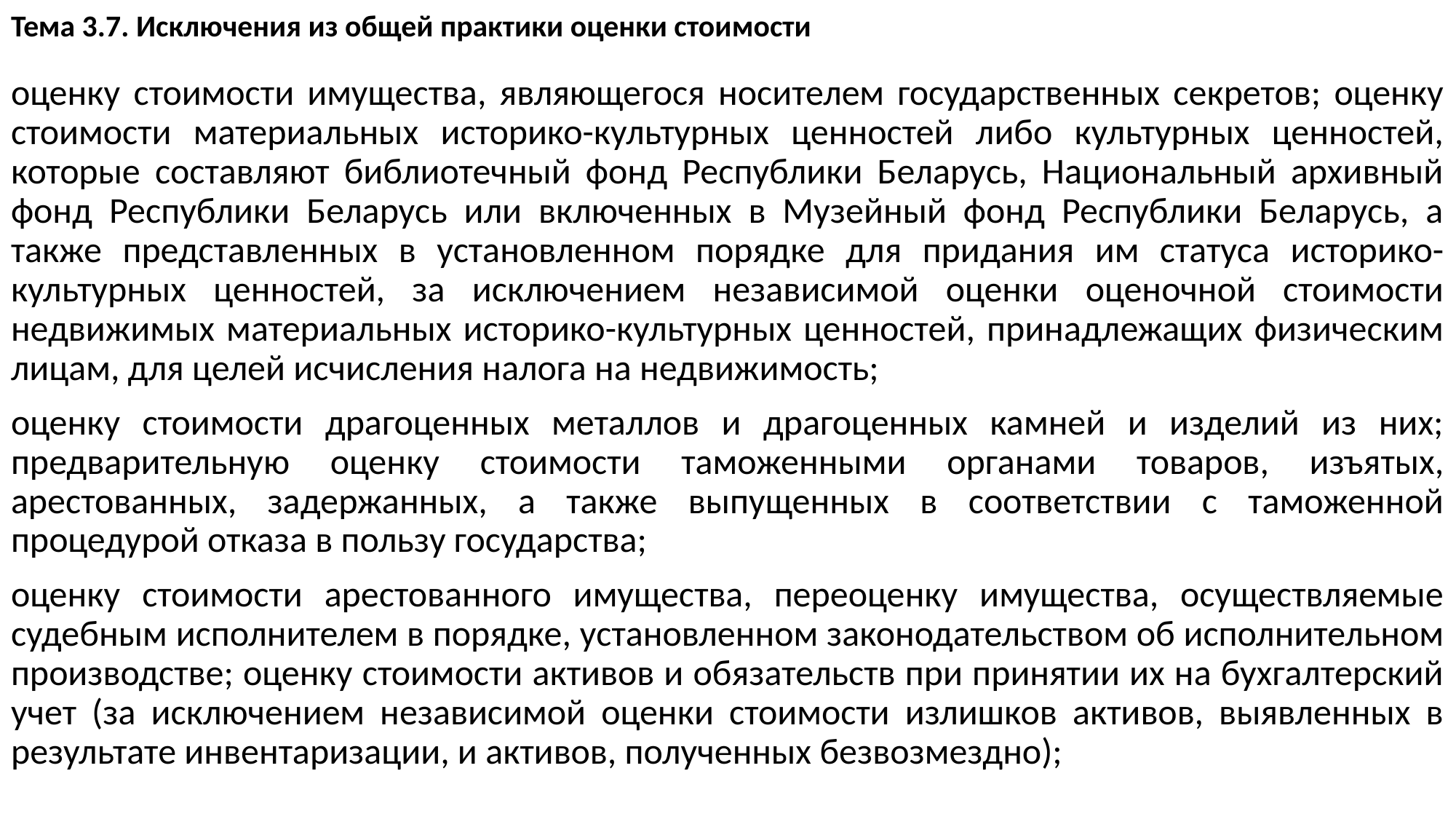

# Тема 3.7. Исключения из общей практики оценки стоимости
оценку стоимости имущества, являющегося носителем государственных секретов; оценку стоимости материальных историко-культурных ценностей либо культурных ценностей, которые составляют библиотечный фонд Республики Беларусь, Национальный архивный фонд Республики Беларусь или включенных в Музейный фонд Республики Беларусь, а также представленных в установленном порядке для придания им статуса историко-культурных ценностей, за исключением независимой оценки оценочной стоимости недвижимых материальных историко-культурных ценностей, принадлежащих физическим лицам, для целей исчисления налога на недвижимость;
оценку стоимости драгоценных металлов и драгоценных камней и изделий из них; предварительную оценку стоимости таможенными органами товаров, изъятых, арестованных, задержанных, а также выпущенных в соответствии с таможенной процедурой отказа в пользу государства;
оценку стоимости арестованного имущества, переоценку имущества, осуществляемые судебным исполнителем в порядке, установленном законодательством об исполнительном производстве; оценку стоимости активов и обязательств при принятии их на бухгалтерский учет (за исключением независимой оценки стоимости излишков активов, выявленных в результате инвентаризации, и активов, полученных безвозмездно);